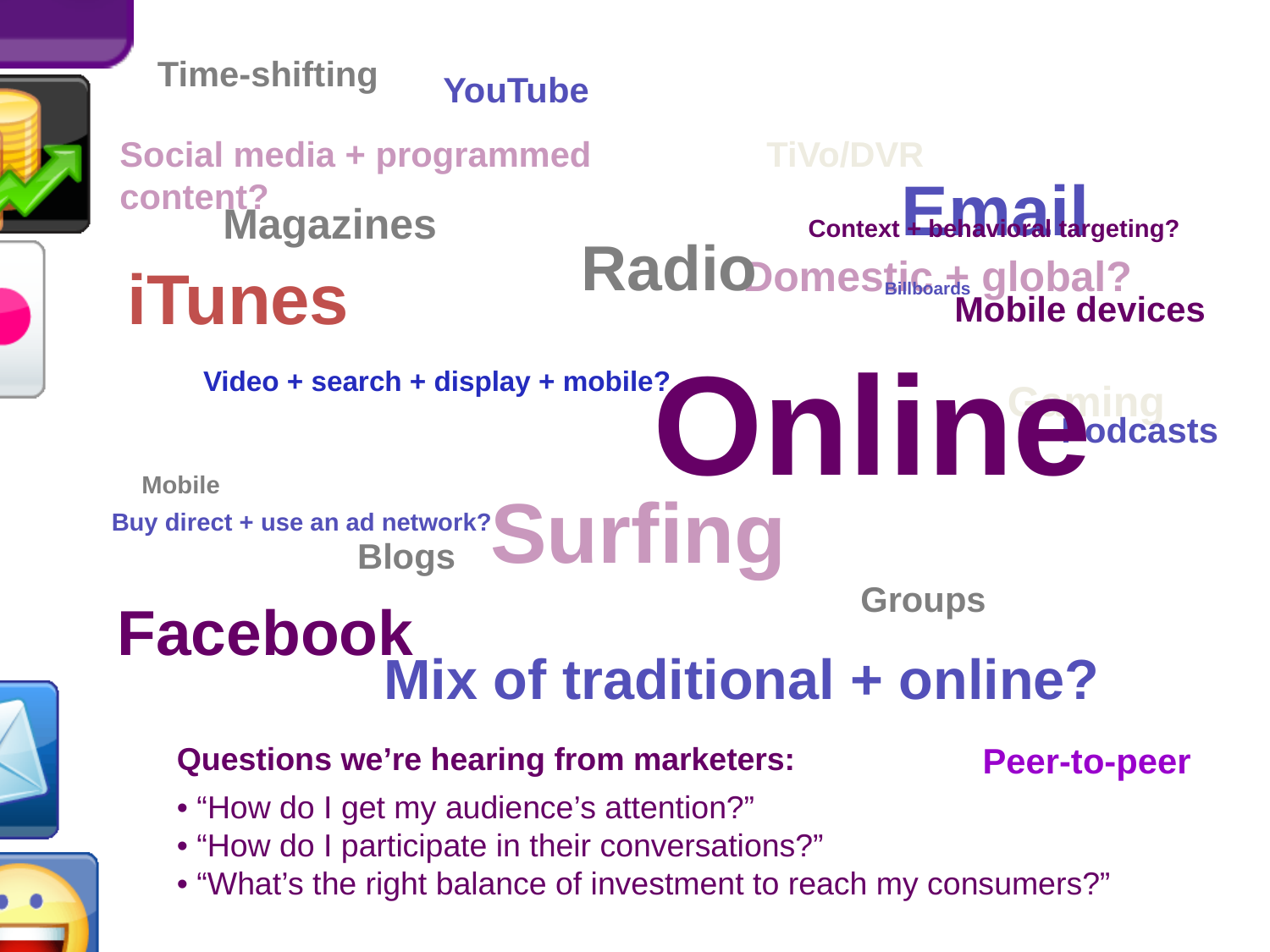

Time-shifting
YouTube
Social media + programmed content?
TiVo/DVR
Magazines
Context + behavioral targeting?
Radio

iTunes
Billboards
Mobile devices
SMS
Online
TV
Video + search + display + mobile?
Podcasts
Instant Messaging
Mobile
Surfing
Buy direct + use an ad network?
Blogs
Groups
Facebook
Social networks
Mix of traditional + online?
Peer-to-peer

Email
Domestic + global?
Gaming
Questions we’re hearing from marketers:
• “How do I get my audience’s attention?”
• “How do I participate in their conversations?”
• “What’s the right balance of investment to reach my consumers?”